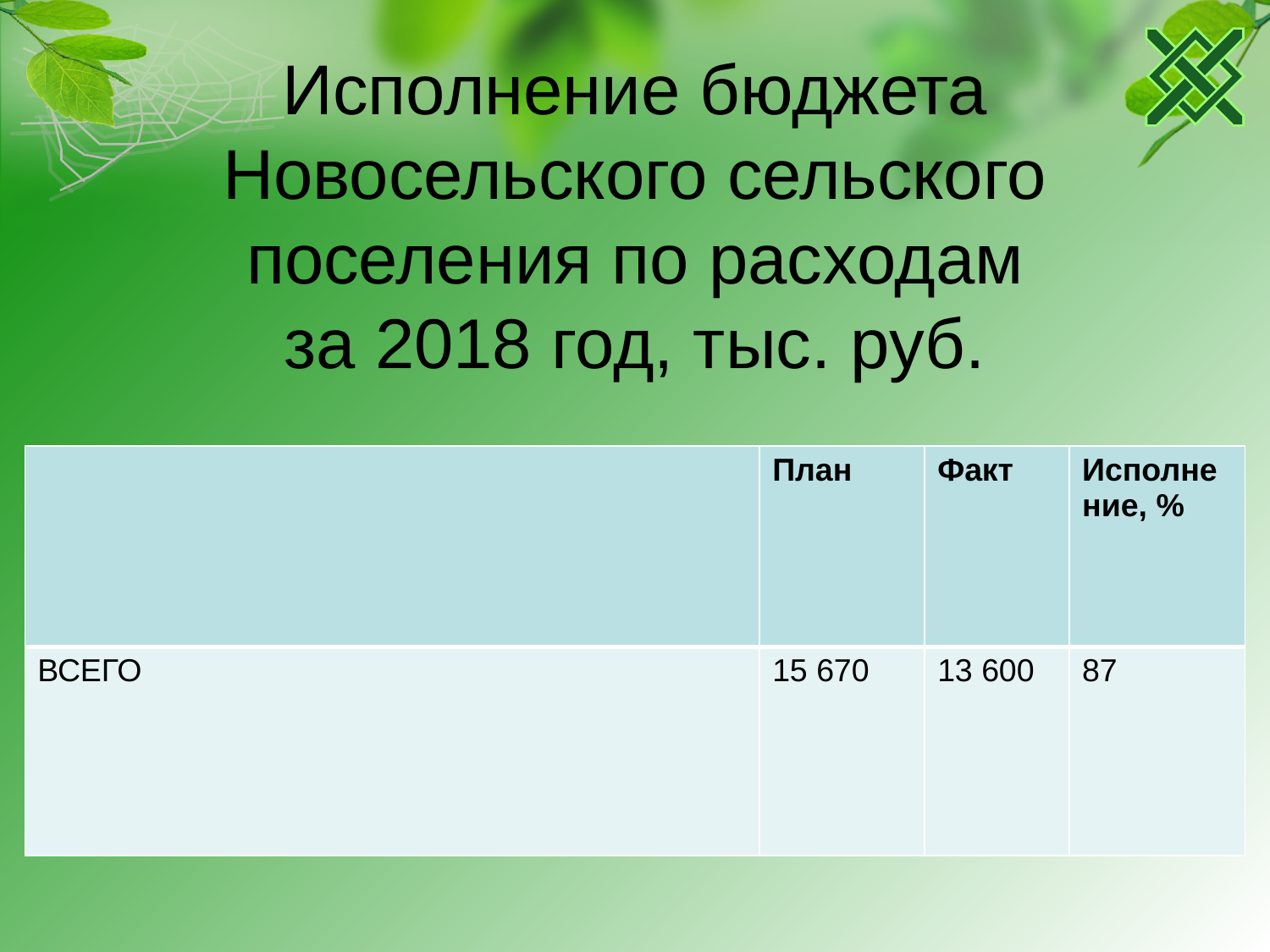

# Исполнение бюджета Новосельского сельского поселения по расходам за 2018 год, тыс. руб.
|  | План | Факт | Исполнение, % |
| --- | --- | --- | --- |
| ВСЕГО | 15 670 | 13 600 | 87 |